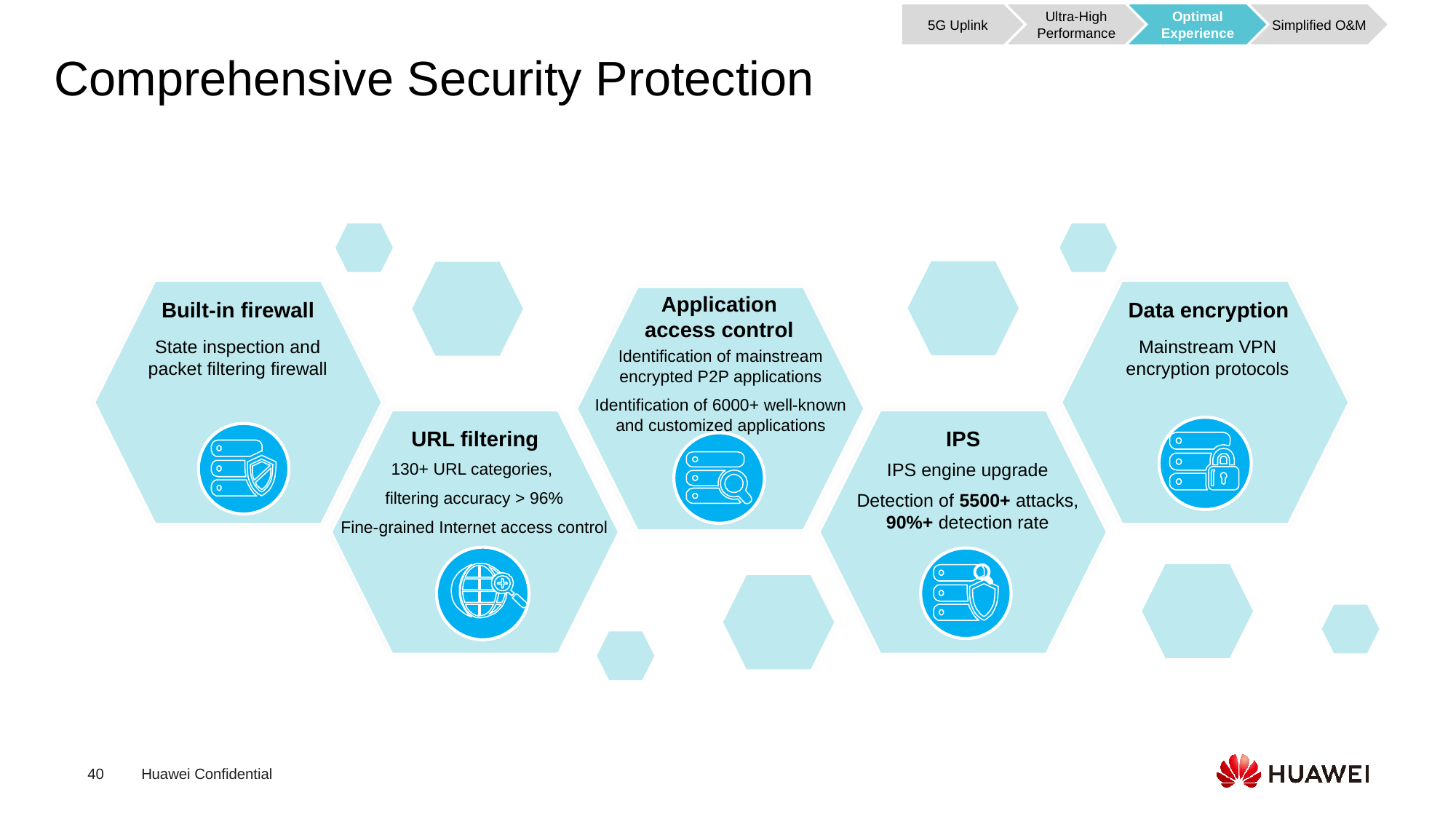

5G Uplink
Ultra-High Performance
Optimal Experience
Simplified O&M
# Comprehensive Security Protection

Application access control

Built-in firewall
Data encryption
State inspection and packet filtering firewall
Mainstream VPN encryption protocols
Identification of mainstream encrypted P2P applications
Identification of 6000+ well-known and customized applications

URL filtering
IPS

130+ URL categories,
filtering accuracy > 96%
Fine-grained Internet access control
IPS engine upgrade
Detection of 5500+ attacks, 90%+ detection rate